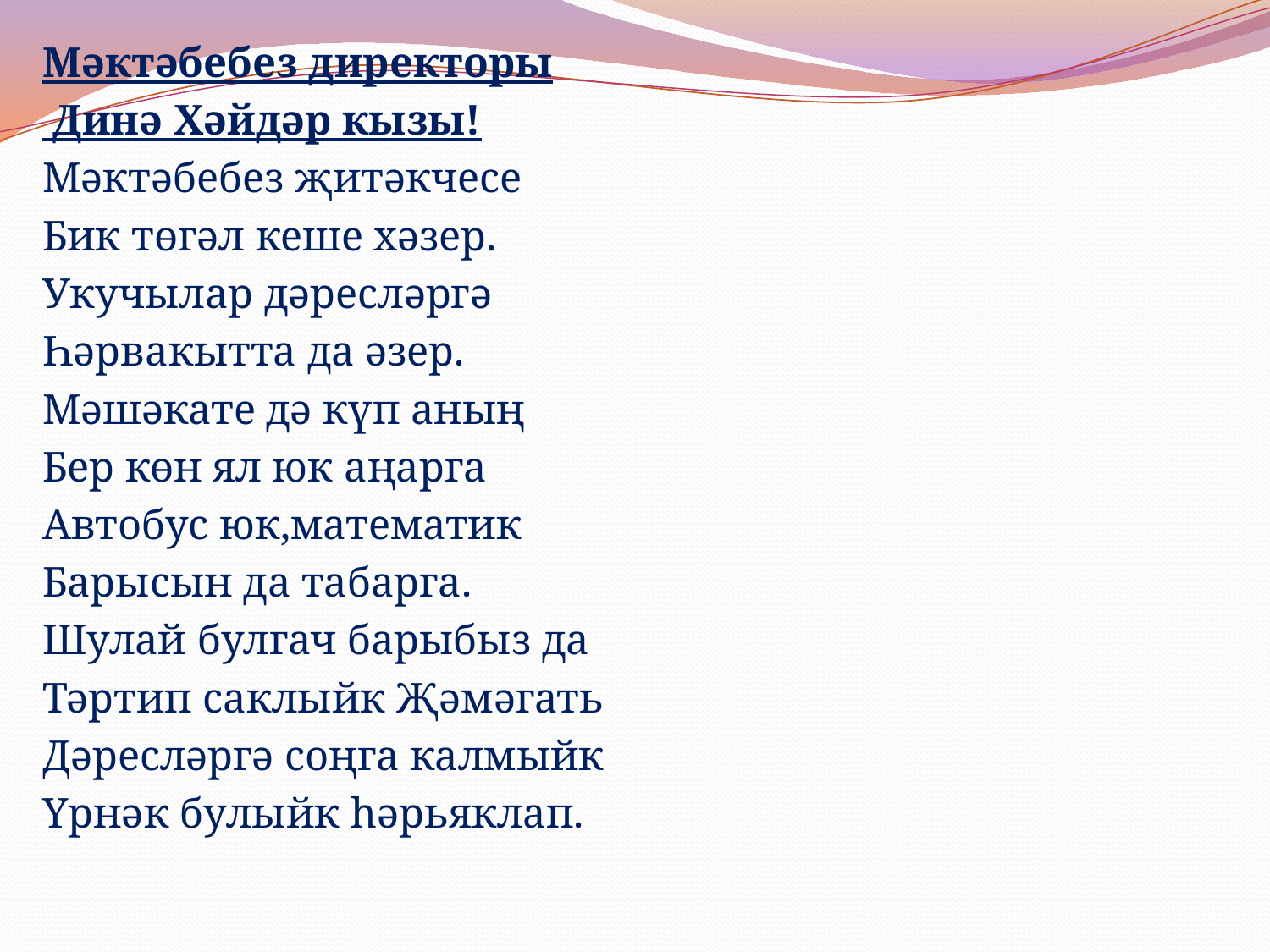

Мәктәбебез директоры
 Динә Хәйдәр кызы!
Мәктәбебез җитәкчесе
Бик төгәл кеше хәзер.
Укучылар дәресләргә
Һәрвакытта да әзер.
Мәшәкате дә күп аның
Бер көн ял юк аңарга
Автобус юк,математик
Барысын да табарга.
Шулай булгач барыбыз да
Тәртип саклыйк Җәмәгать
Дәресләргә соңга калмыйк
Үрнәк булыйк һәрьяклап.

#